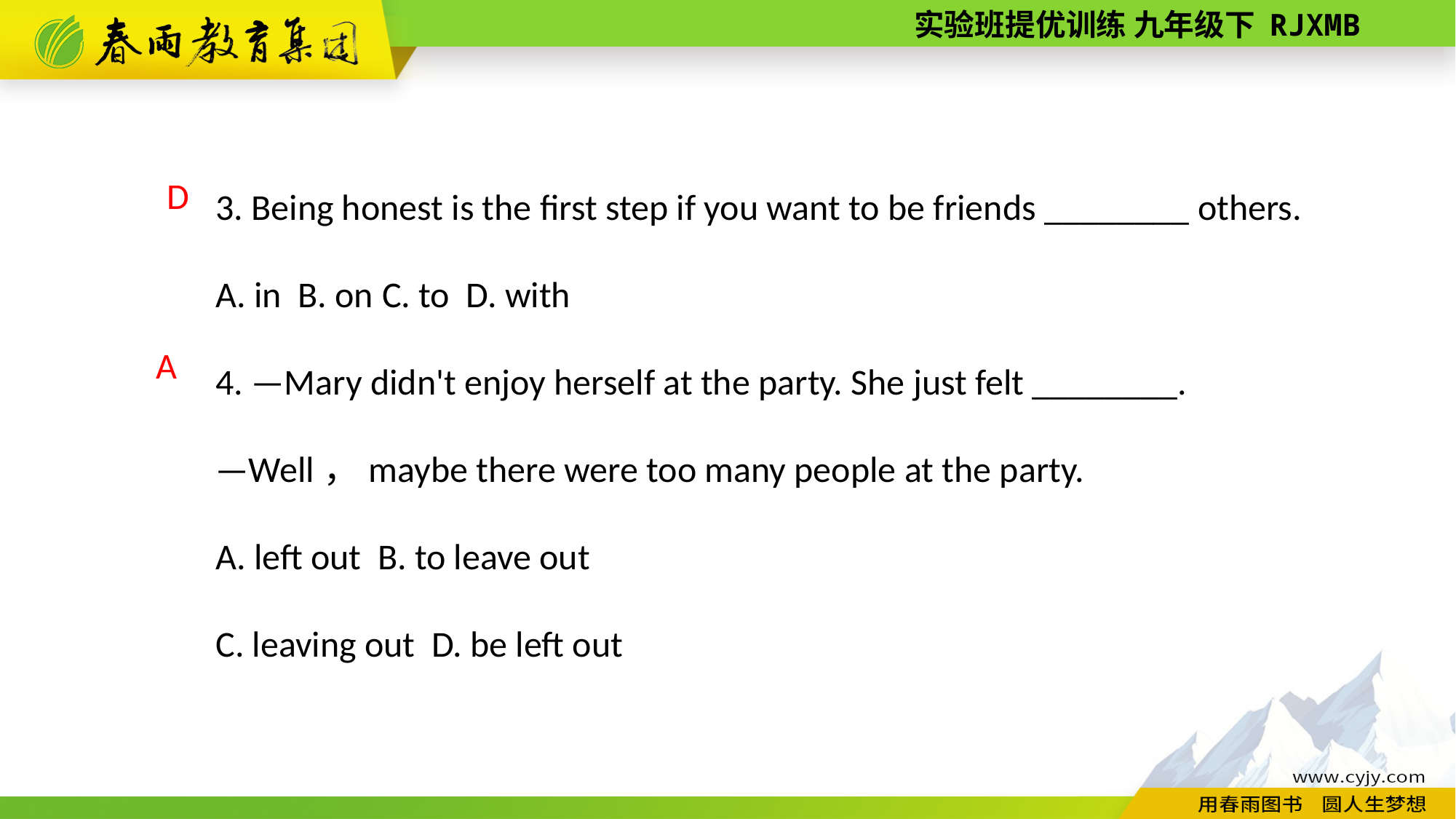

3. Being honest is the first step if you want to be friends ________ others.
A. in  B. on  C. to  D. with
4. —Mary didn't enjoy herself at the party. She just felt ________.
—Well，maybe there were too many people at the party.
A. left out  B. to leave out
C. leaving out  D. be left out
D
A